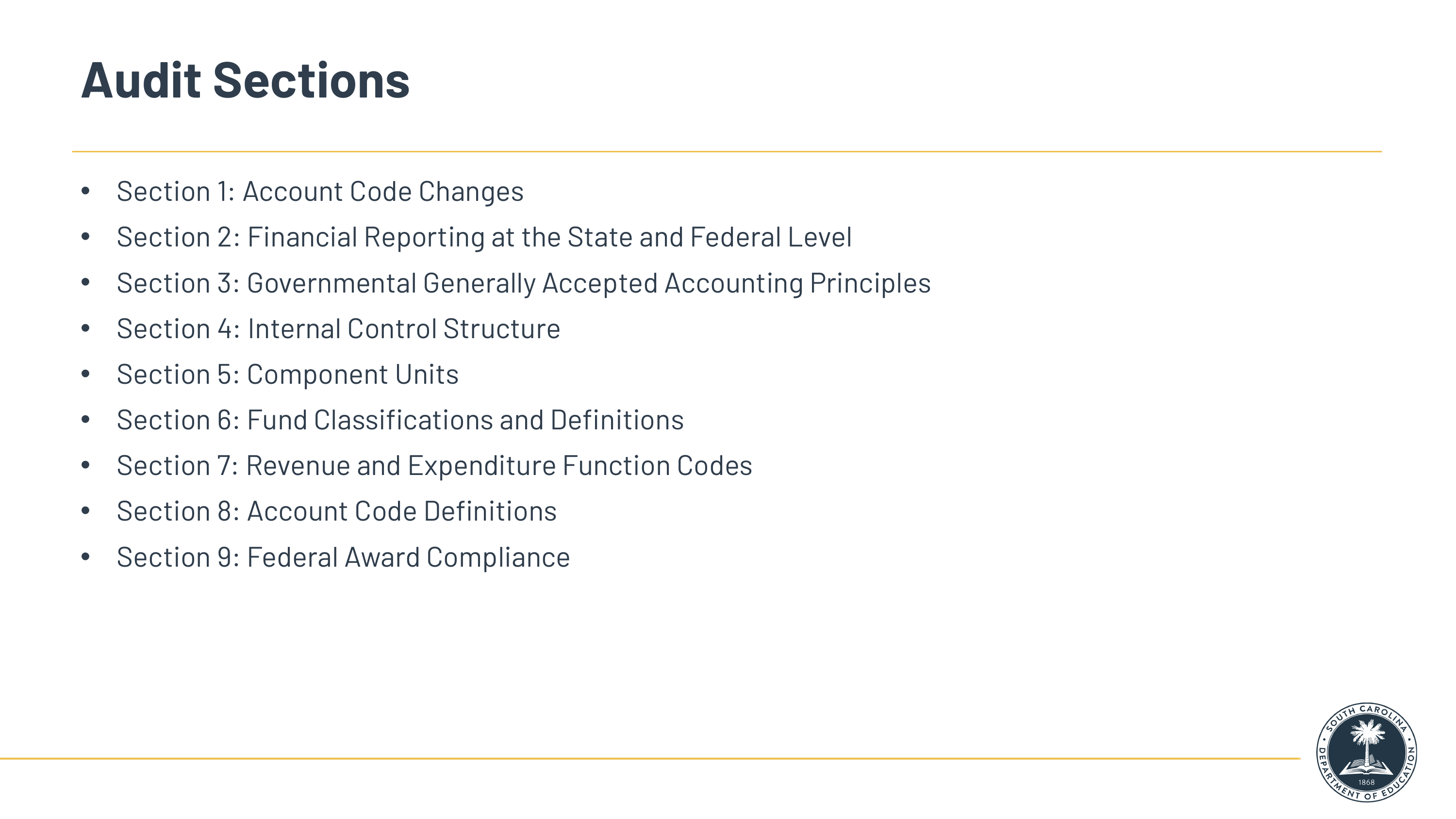

# Audit Sections
Section 1: Account Code Changes
Section 2: Financial Reporting at the State and Federal Level
Section 3: Governmental Generally Accepted Accounting Principles
Section 4: Internal Control Structure
Section 5: Component Units
Section 6: Fund Classifications and Definitions
Section 7: Revenue and Expenditure Function Codes
Section 8: Account Code Definitions
Section 9: Federal Award Compliance